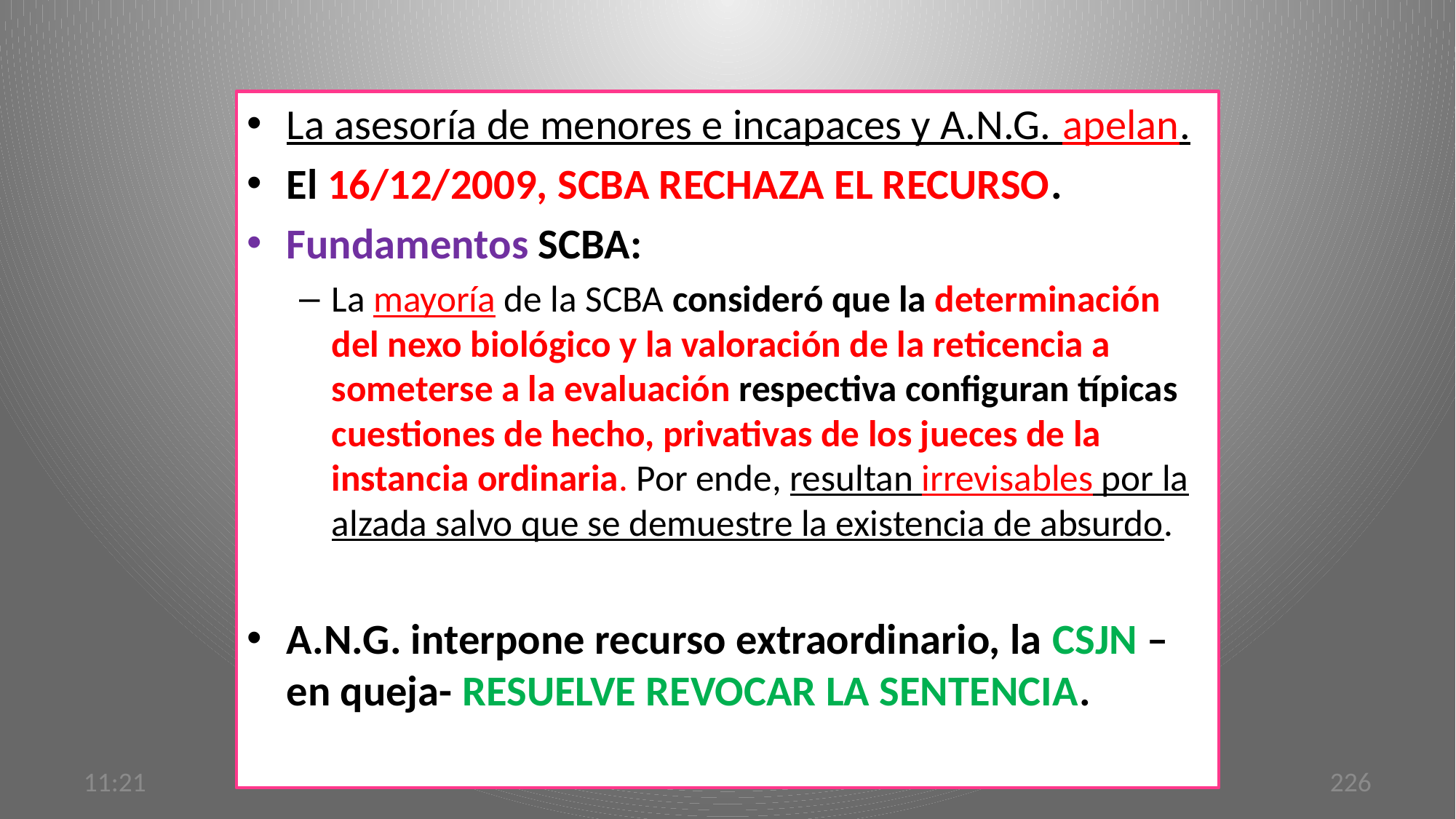

La asesoría de menores e incapaces y A.N.G. apelan.
El 16/12/2009, SCBA RECHAZA EL RECURSO.
Fundamentos SCBA:
La mayoría de la SCBA consideró que la determinación del nexo biológico y la valoración de la reticencia a someterse a la evaluación respectiva configuran típicas cuestiones de hecho, privativas de los jueces de la instancia ordinaria. Por ende, resultan irrevisables por la alzada salvo que se demuestre la existencia de absurdo.

A.N.G. interpone recurso extraordinario, la CSJN –en queja- RESUELVE REVOCAR LA SENTENCIA.

11:21
226